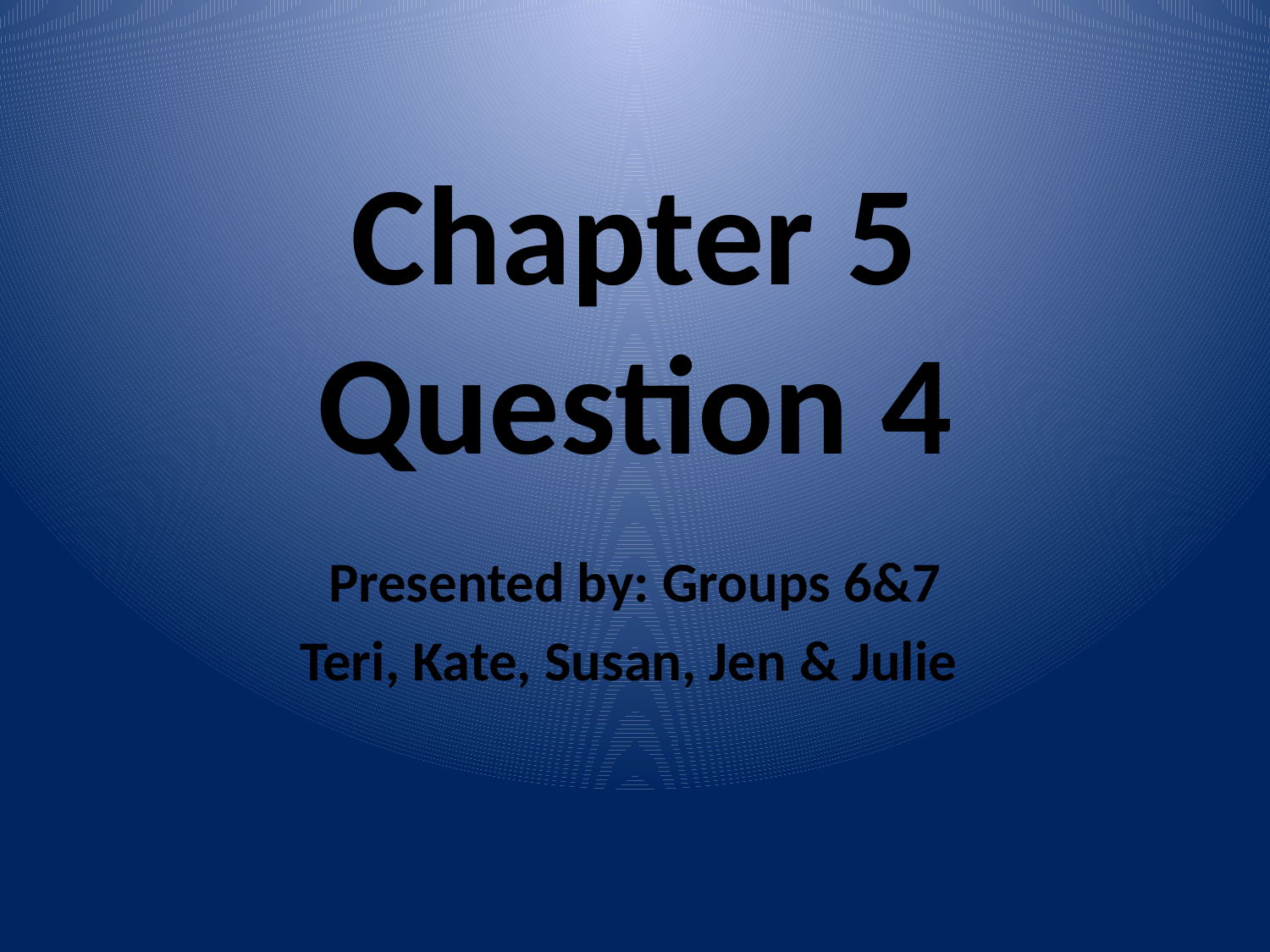

# Chapter 5 Question 4
Presented by: Groups 6&7
Teri, Kate, Susan, Jen & Julie